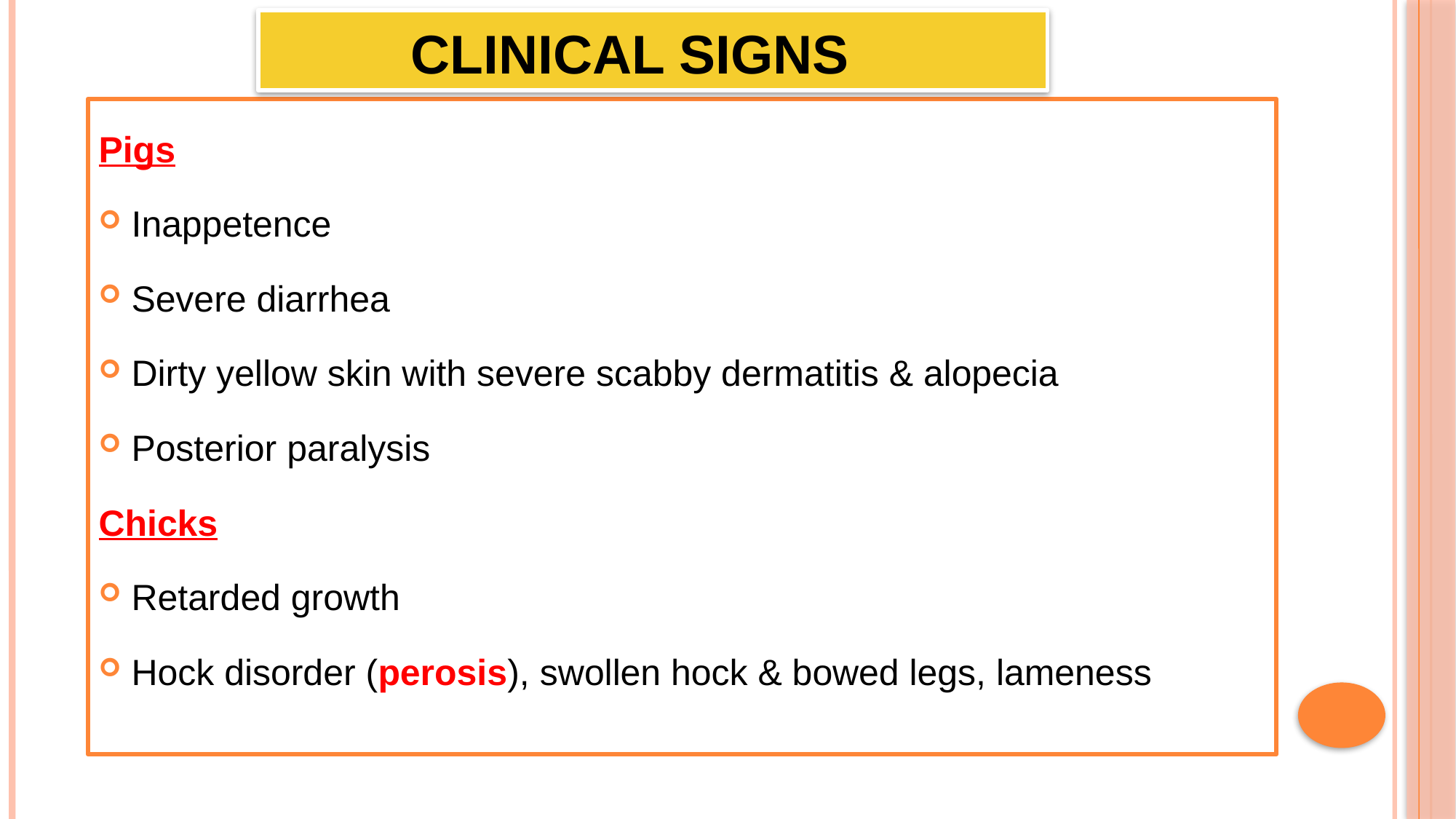

Clinical signs
Pigs
Inappetence
Severe diarrhea
Dirty yellow skin with severe scabby dermatitis & alopecia
Posterior paralysis
Chicks
Retarded growth
Hock disorder (perosis), swollen hock & bowed legs, lameness